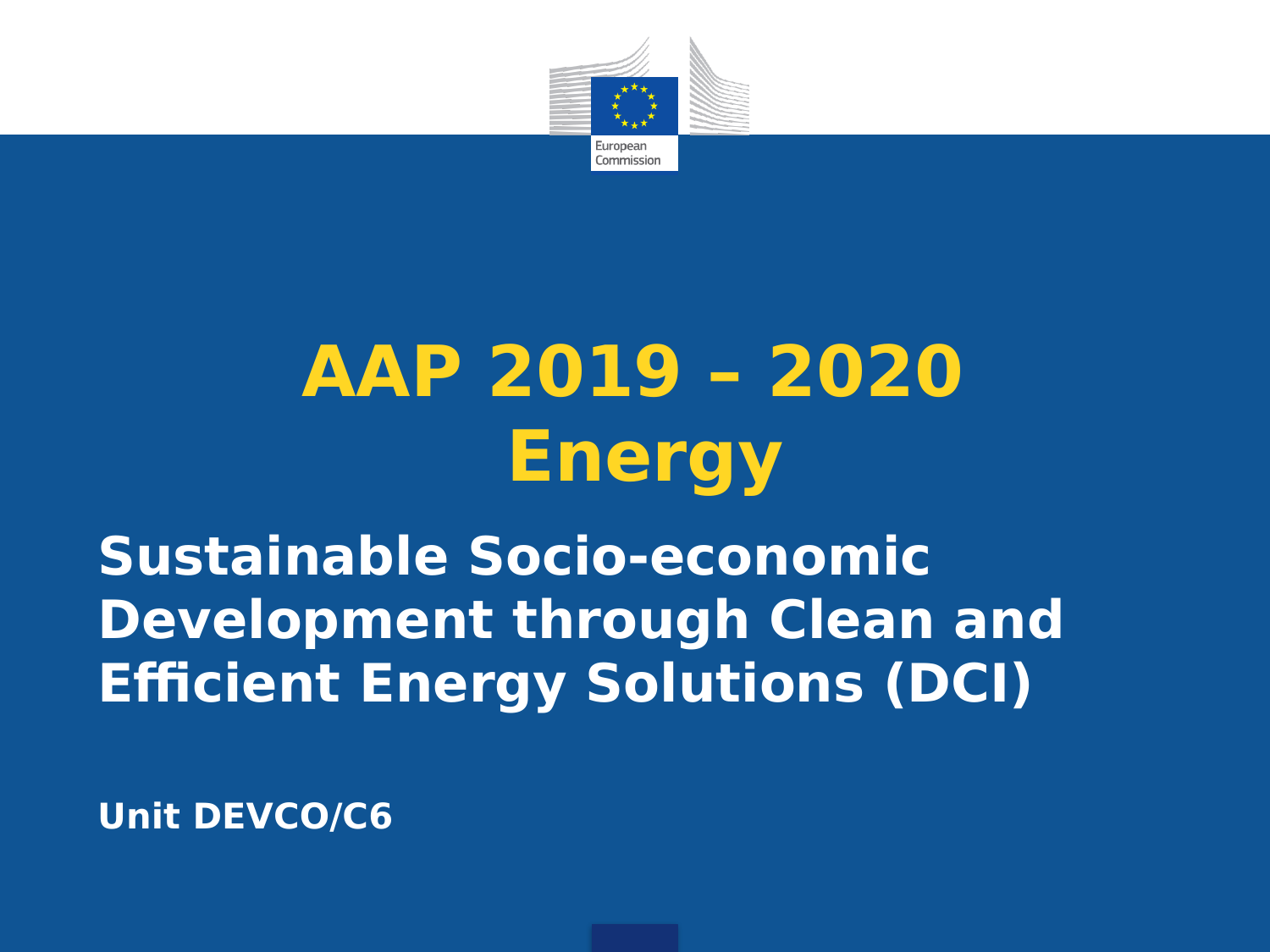

# AAP 2019 – 2020 Energy
Sustainable Socio-economic Development through Clean and Efficient Energy Solutions (DCI)

Unit DEVCO/C6